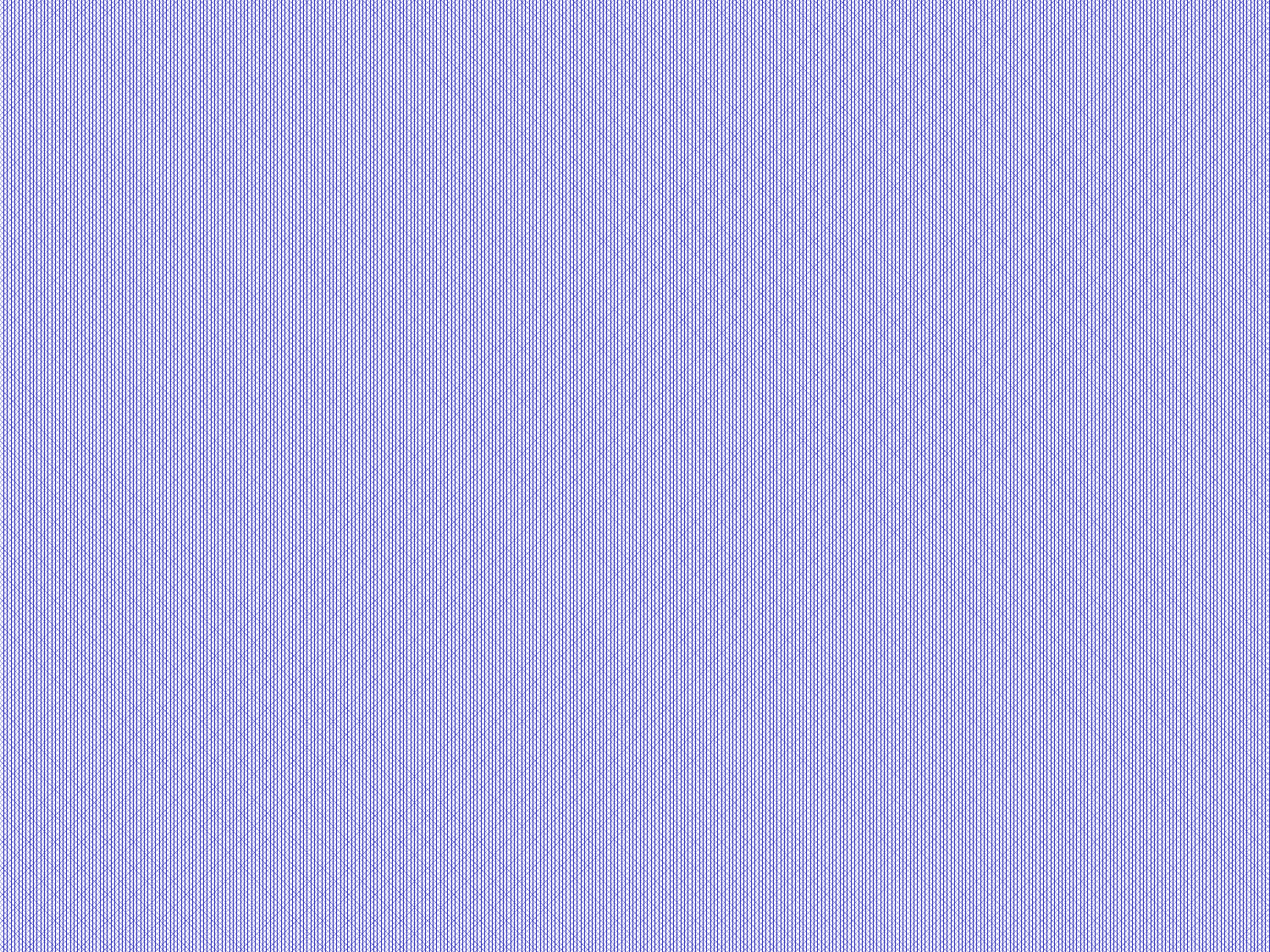

What is the 9 +2
microtubule arrangement